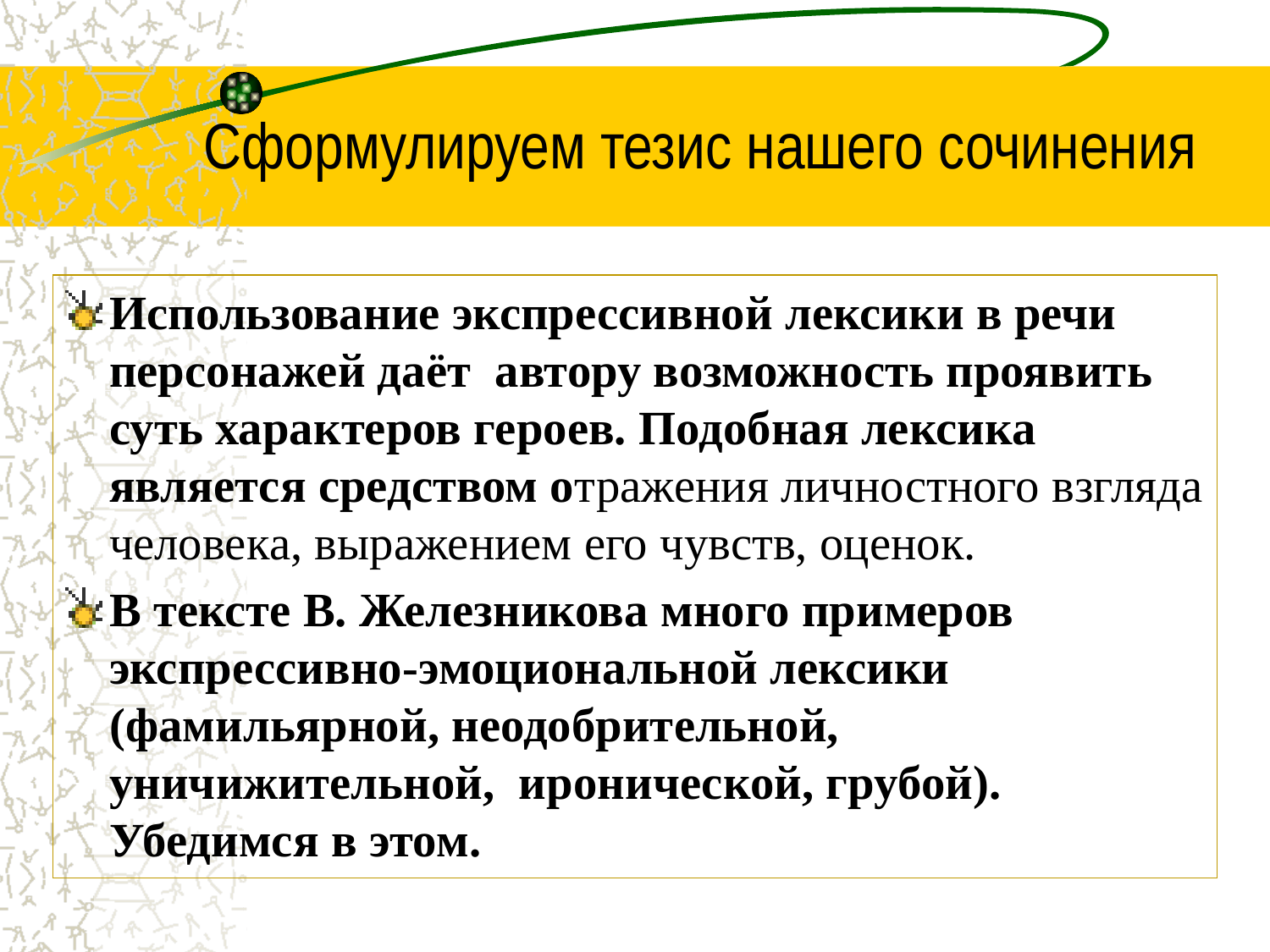

# Сформулируем тезис нашего сочинения
Использование экспрессивной лексики в речи персонажей даёт  автору возможность проявить  суть характеров героев. Подобная лексика является средством отражения личностного взгляда человека, выражением его чувств, оценок.
В тексте В. Железникова много примеров экспрессивно-эмоциональной лексики (фамильярной, неодобрительной, уничижительной,  иронической, грубой). Убедимся в этом.